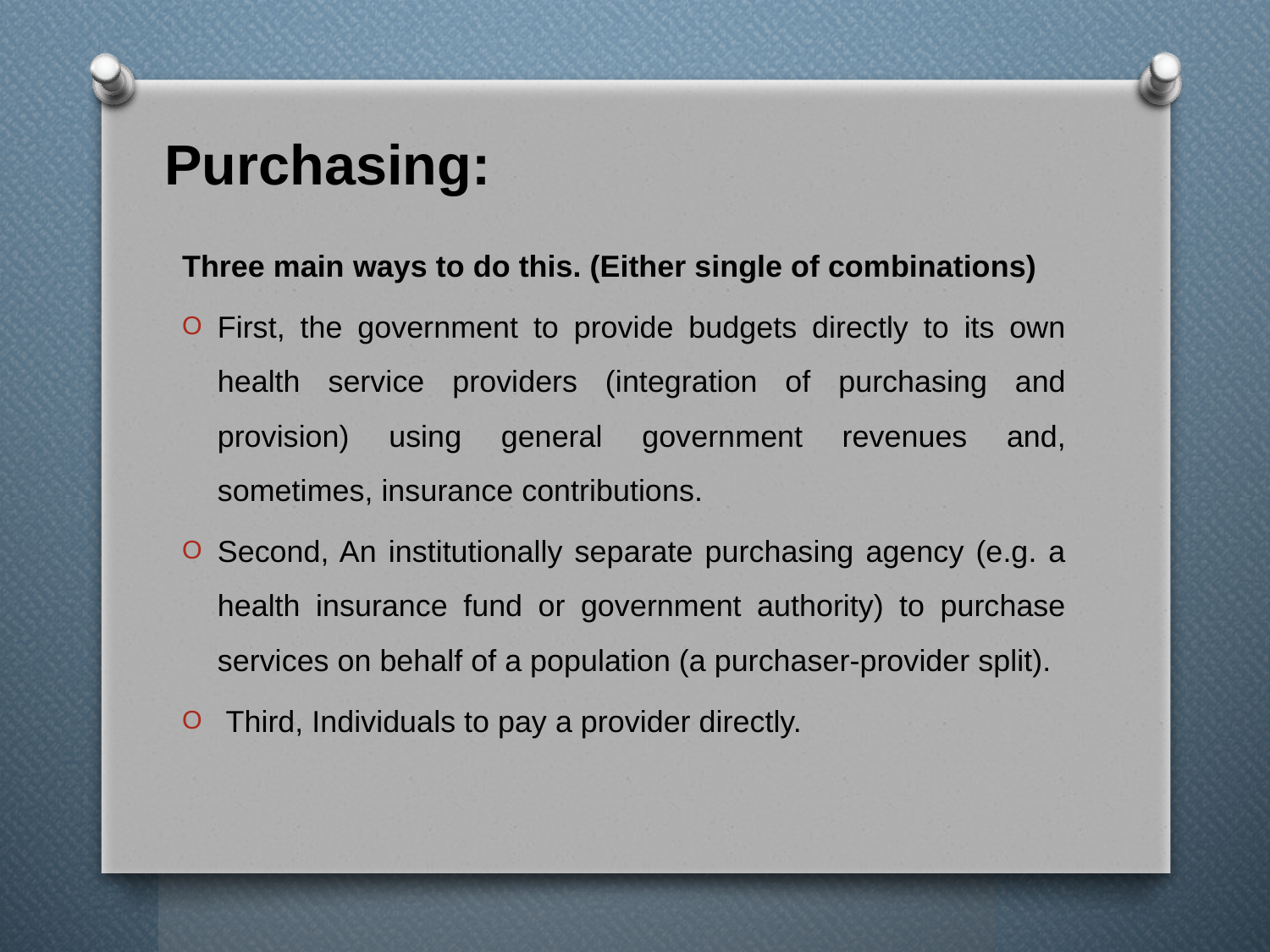

# Purchasing:
Three main ways to do this. (Either single of combinations)
First, the government to provide budgets directly to its own health service providers (integration of purchasing and provision) using general government revenues and, sometimes, insurance contributions.
Second, An institutionally separate purchasing agency (e.g. a health insurance fund or government authority) to purchase services on behalf of a population (a purchaser-provider split).
 Third, Individuals to pay a provider directly.